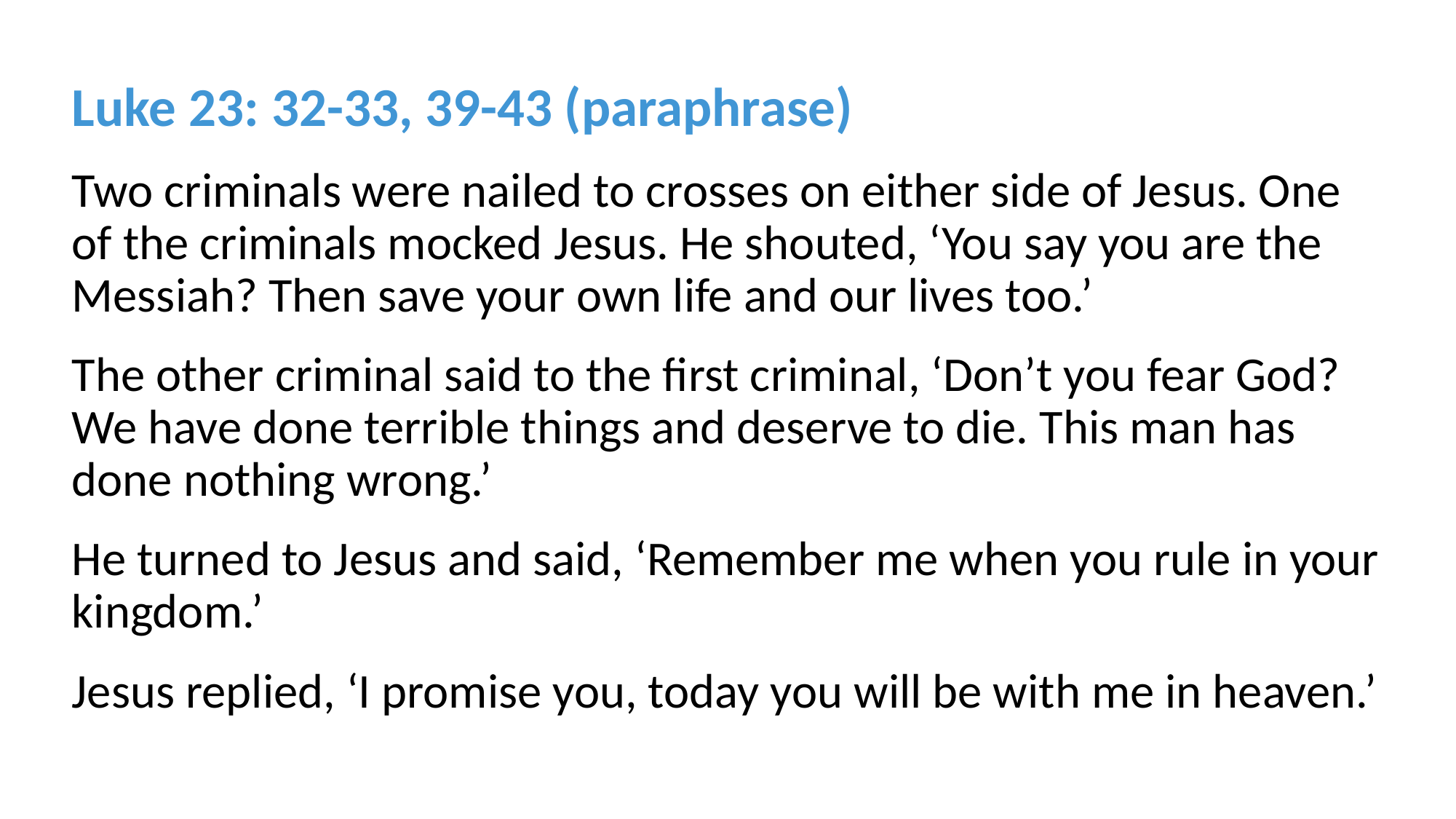

Luke 23: 32-33, 39-43 (paraphrase)
Two criminals were nailed to crosses on either side of Jesus. One of the criminals mocked Jesus. He shouted, ‘You say you are the Messiah? Then save your own life and our lives too.’
The other criminal said to the first criminal, ‘Don’t you fear God? We have done terrible things and deserve to die. This man has done nothing wrong.’
He turned to Jesus and said, ‘Remember me when you rule in your kingdom.’
Jesus replied, ‘I promise you, today you will be with me in heaven.’